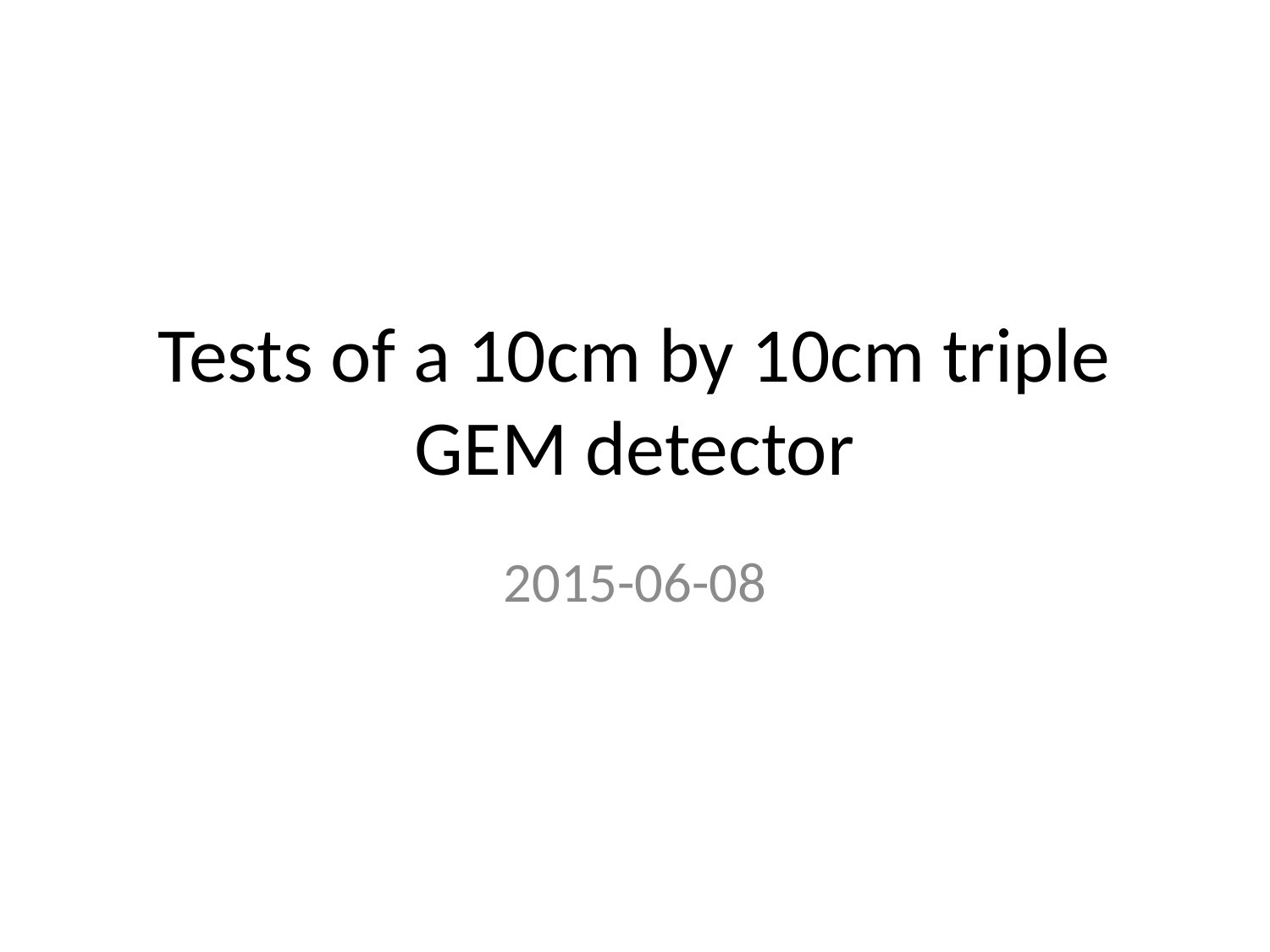

# Tests of a 10cm by 10cm triple GEM detector
2015-06-08